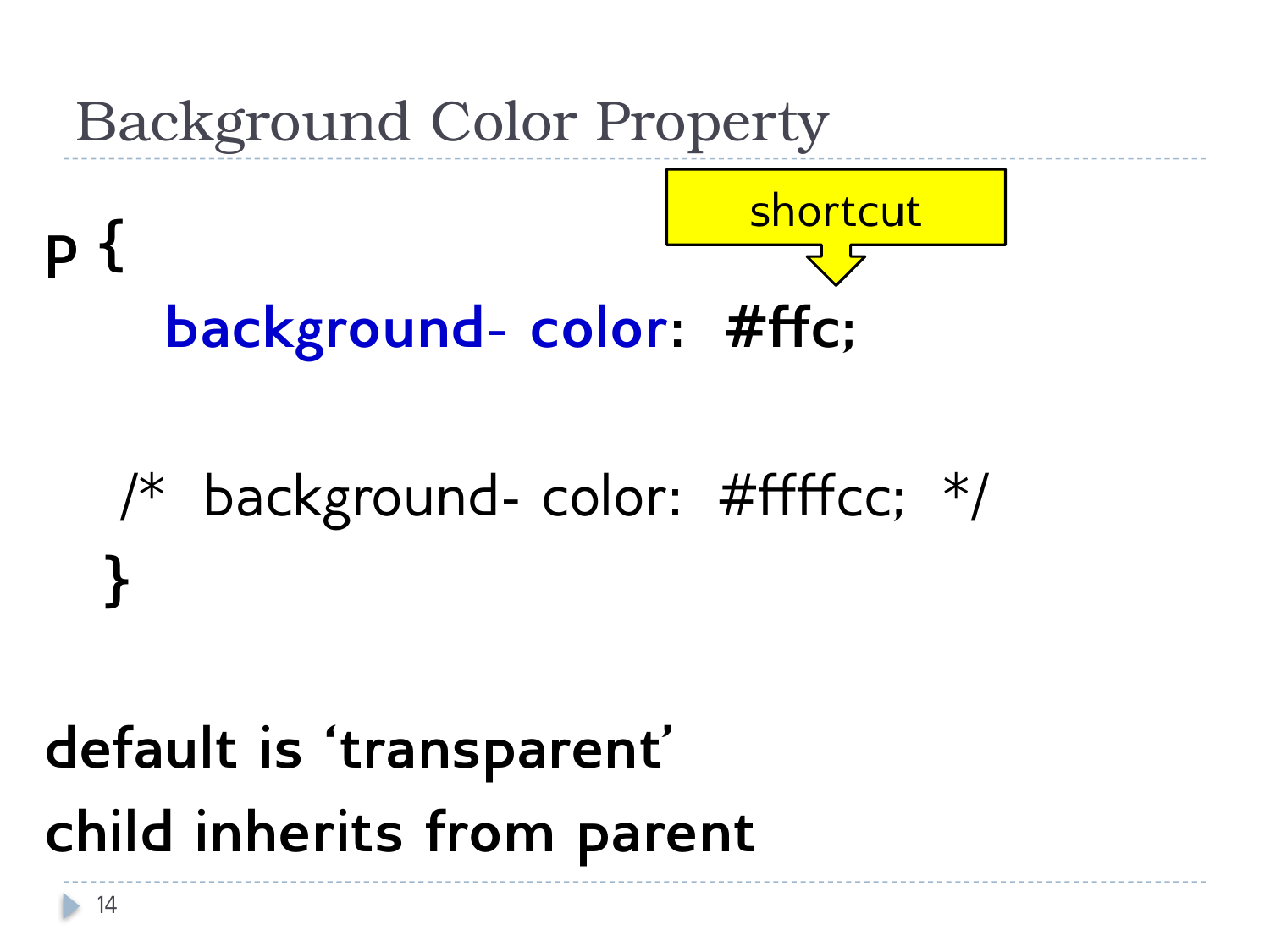

# Background Color Property
shortcut
p {
      background- color:  #ffc;

    /*  background- color:  #ffffcc;  */
   }

default is ‘transparent’
child inherits from parent

14